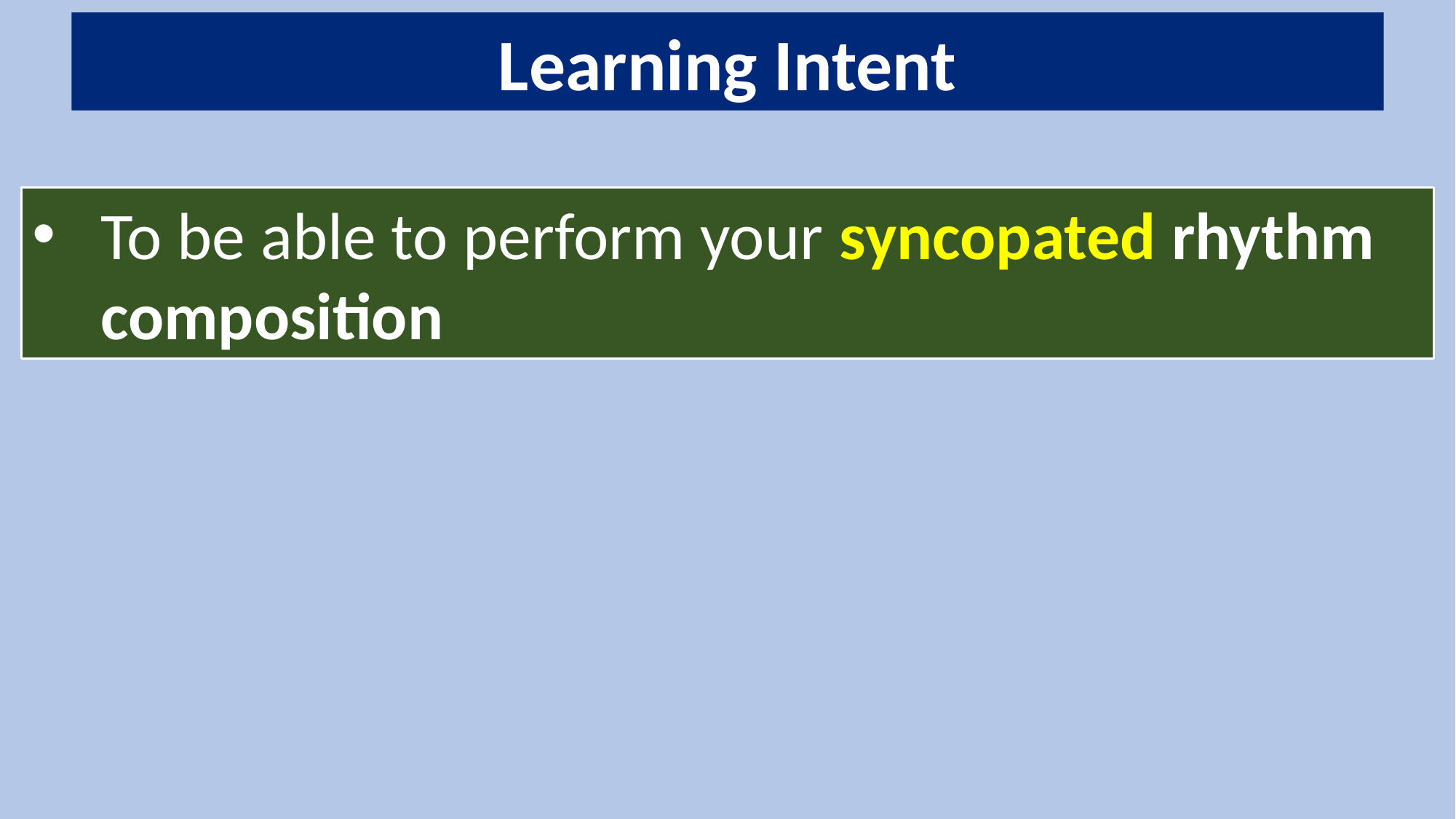

Learning Intent
To be able to perform your syncopated rhythm composition